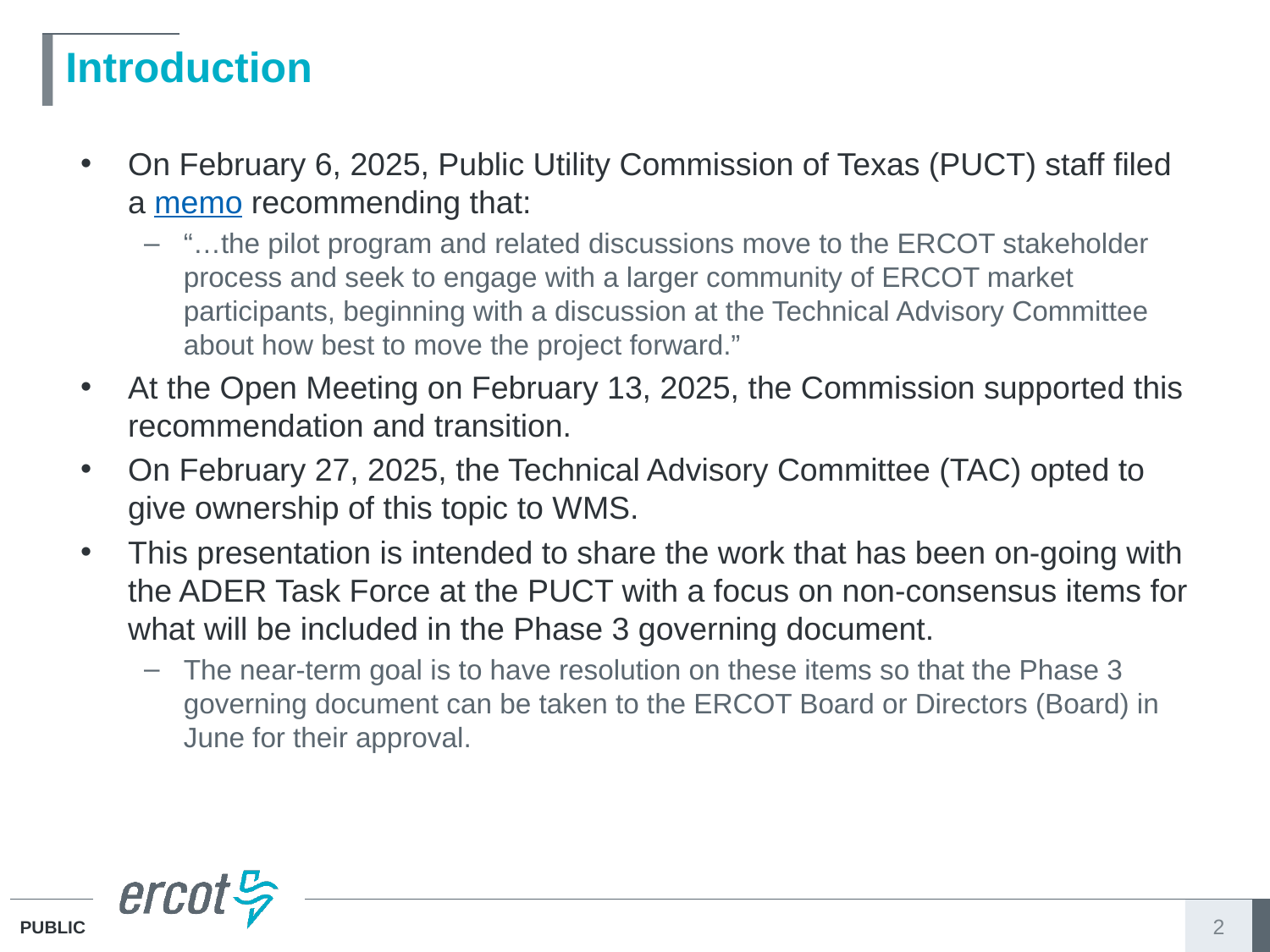

# Introduction
On February 6, 2025, Public Utility Commission of Texas (PUCT) staff filed a memo recommending that:
“…the pilot program and related discussions move to the ERCOT stakeholder process and seek to engage with a larger community of ERCOT market participants, beginning with a discussion at the Technical Advisory Committee about how best to move the project forward.”
At the Open Meeting on February 13, 2025, the Commission supported this recommendation and transition.
On February 27, 2025, the Technical Advisory Committee (TAC) opted to give ownership of this topic to WMS.
This presentation is intended to share the work that has been on-going with the ADER Task Force at the PUCT with a focus on non-consensus items for what will be included in the Phase 3 governing document.
The near-term goal is to have resolution on these items so that the Phase 3 governing document can be taken to the ERCOT Board or Directors (Board) in June for their approval.
2